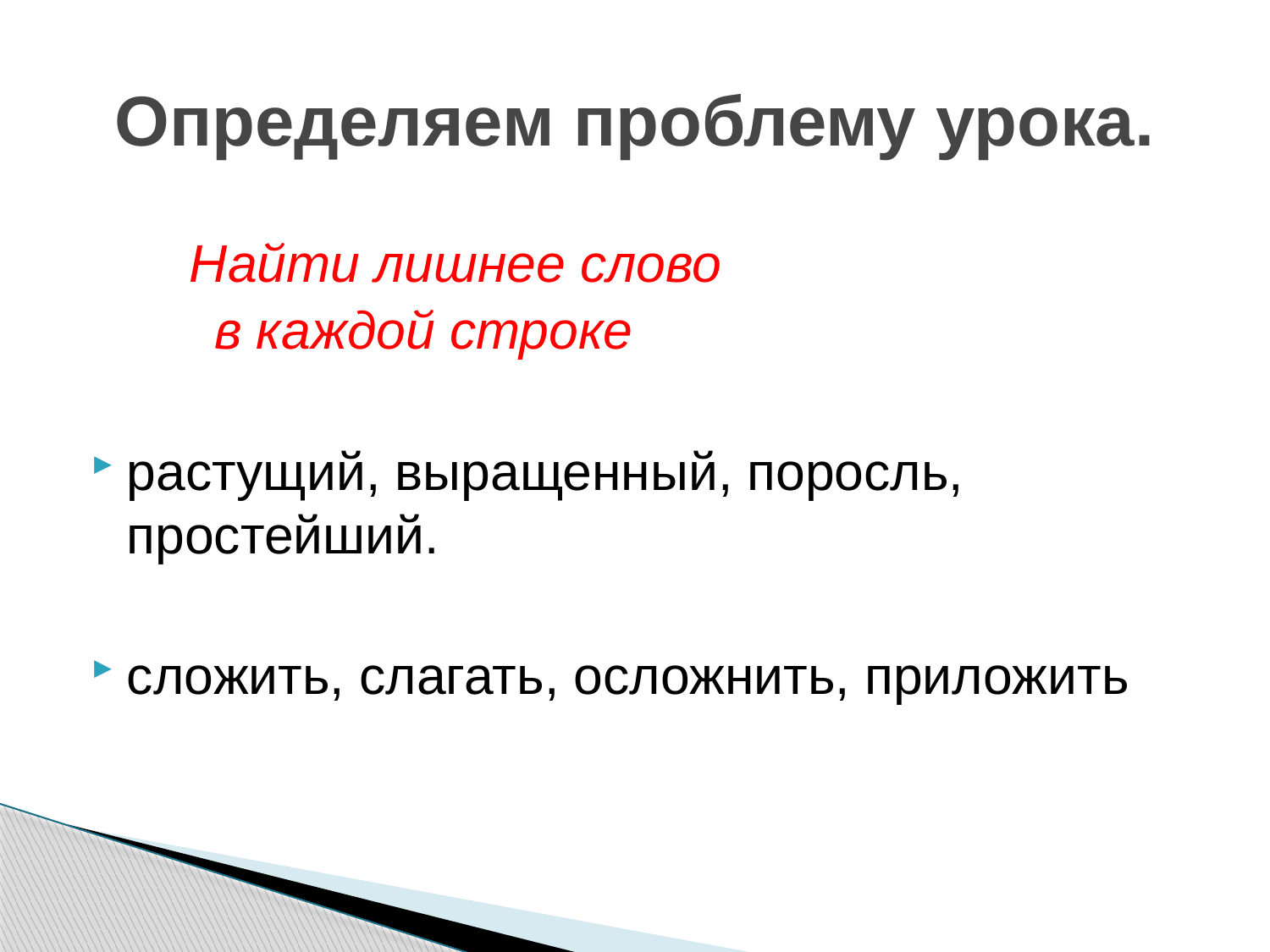

# Определяем проблему урока.
     Найти лишнее слово
      в каждой строке

растущий, выращенный, поросль, простейший.

сложить, слагать, осложнить, приложить